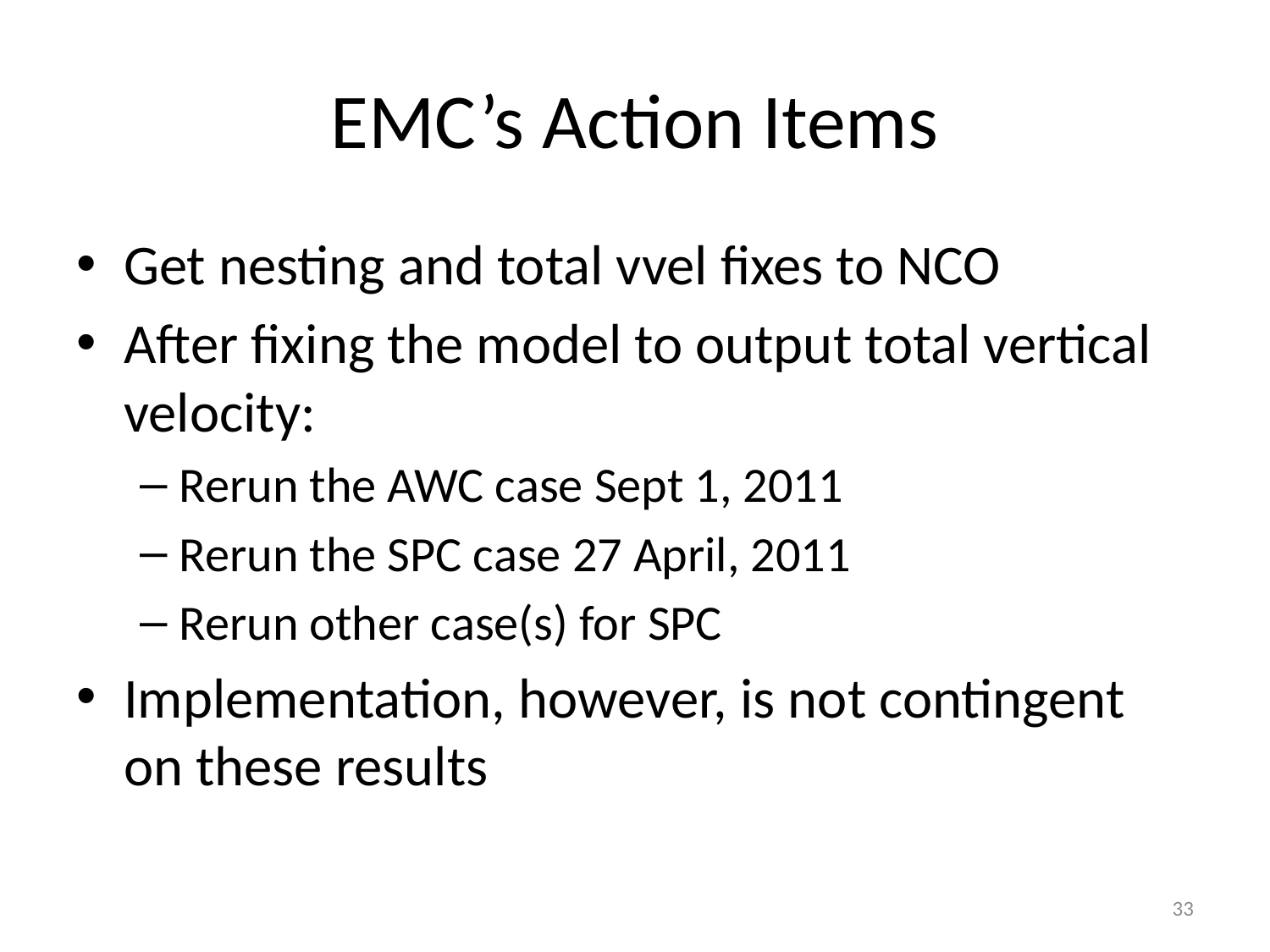

# EMC’s Action Items
Get nesting and total vvel fixes to NCO
After fixing the model to output total vertical velocity:
Rerun the AWC case Sept 1, 2011
Rerun the SPC case 27 April, 2011
Rerun other case(s) for SPC
Implementation, however, is not contingent on these results
33